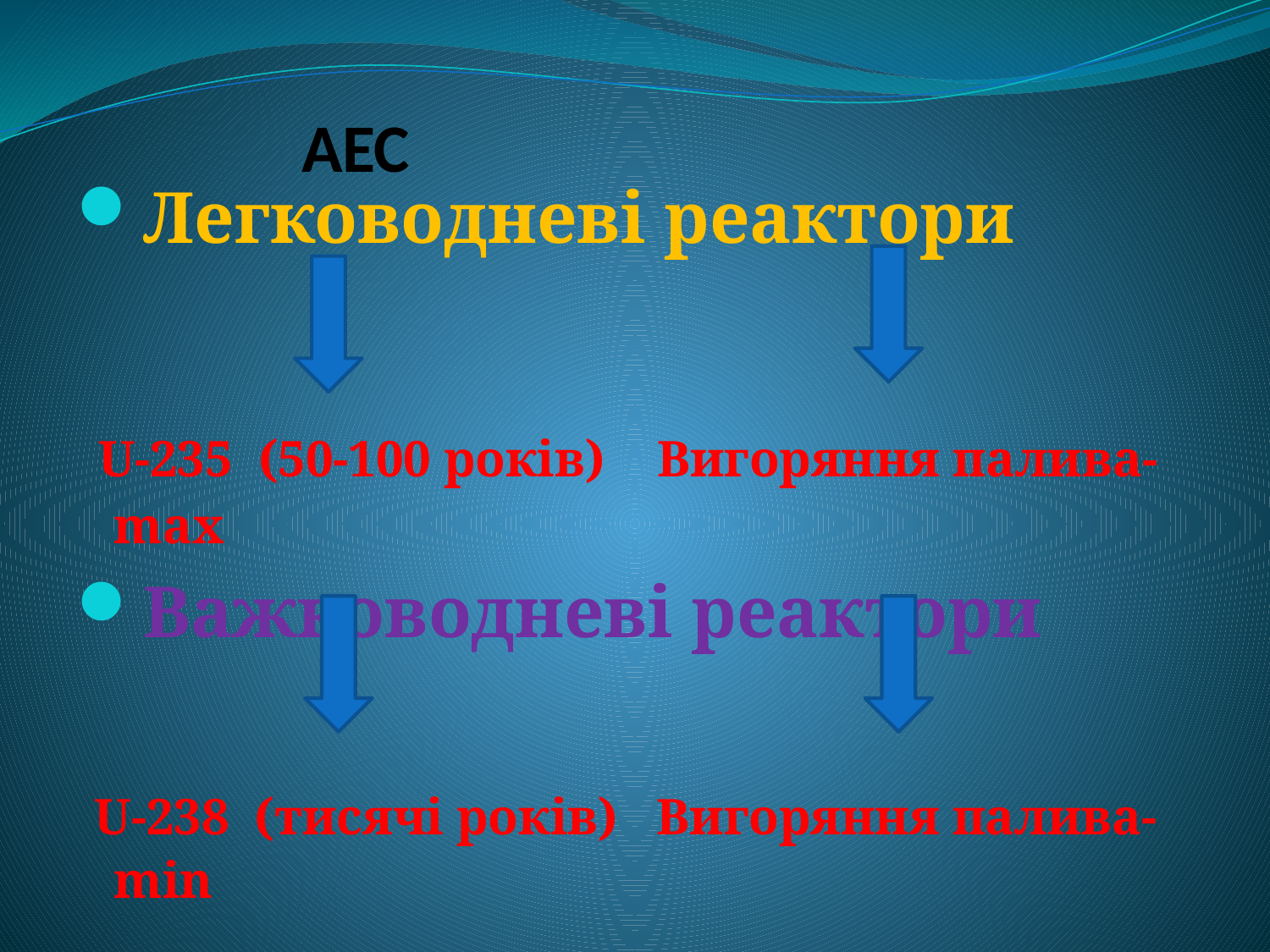

# АЕС
Легководневі реактори

 U-235  (50-100 років)    Вигоряння палива-max
Важководневі реактори

 U-238  (тисячі років)   Вигоряння палива-min